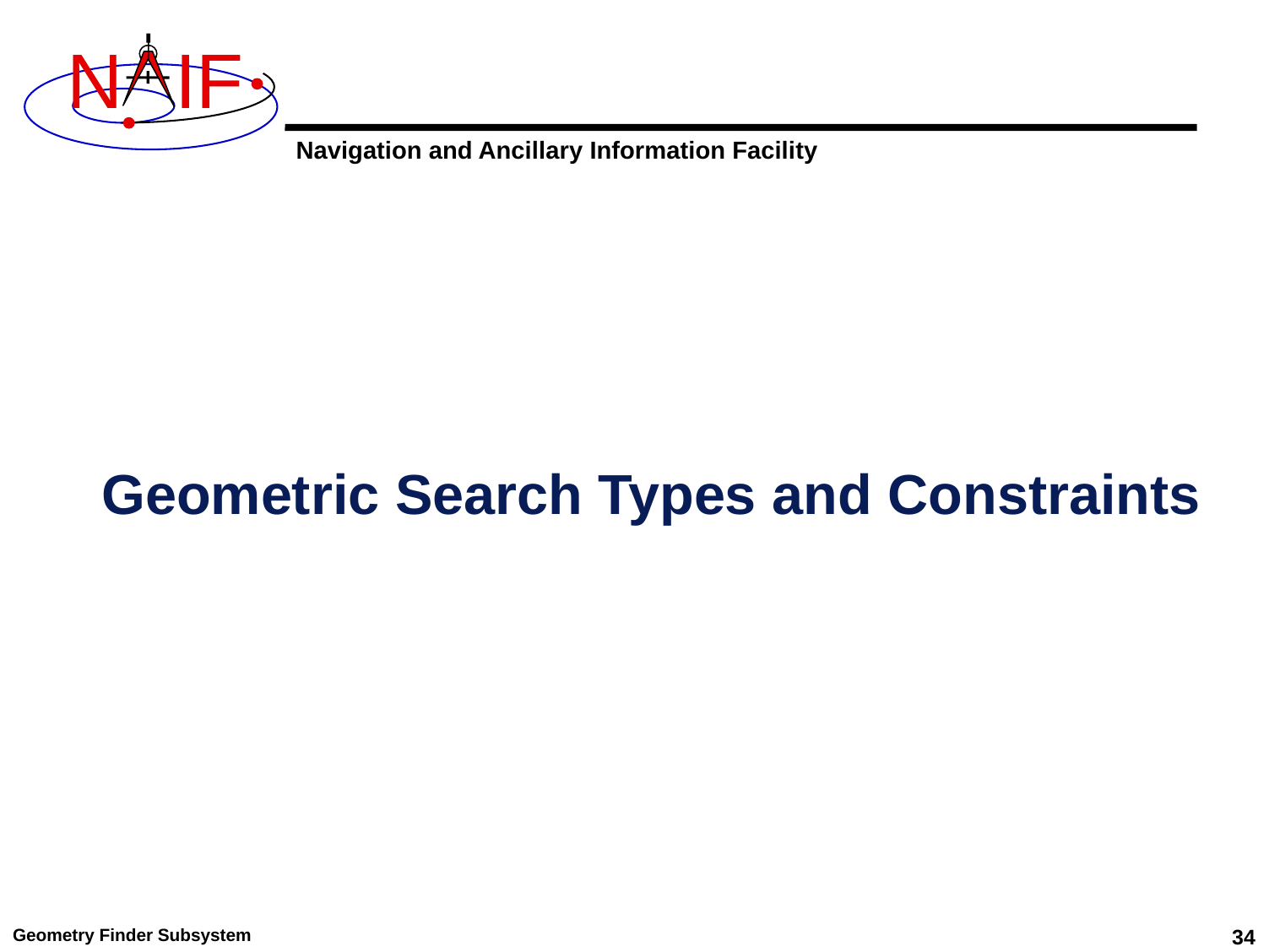

Geometric Search Types and Constraints
Geometry Finder Subsystem
34